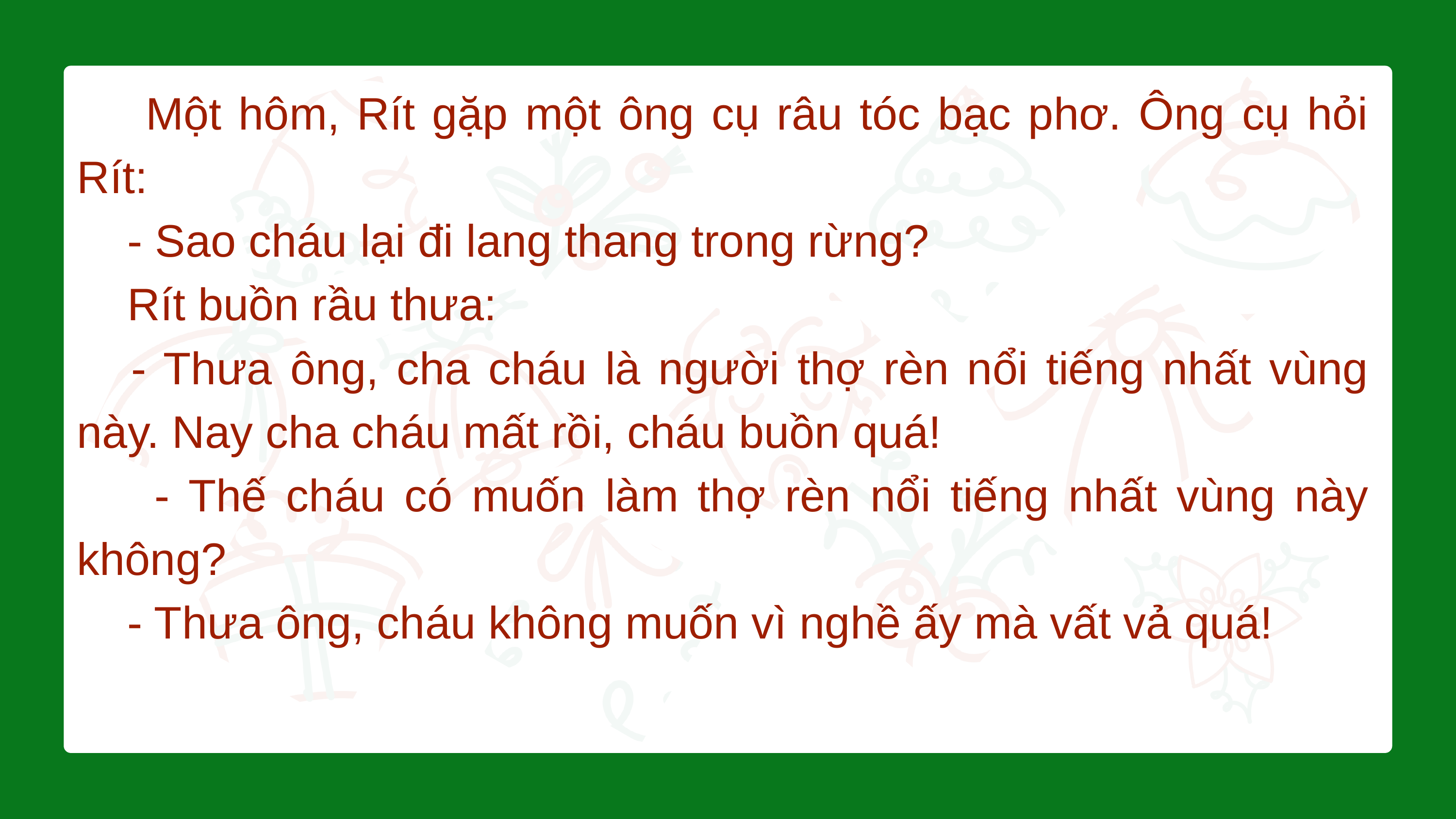

Một hôm, Rít gặp một ông cụ râu tóc bạc phơ. Ông cụ hỏi Rít:
    - Sao cháu lại đi lang thang trong rừng?
    Rít buồn rầu thưa:
   - Thưa ông, cha cháu là người thợ rèn nổi tiếng nhất vùng này. Nay cha cháu mất rồi, cháu buồn quá!
    - Thế cháu có muốn làm thợ rèn nổi tiếng nhất vùng này không?
    - Thưa ông, cháu không muốn vì nghề ấy mà vất vả quá!